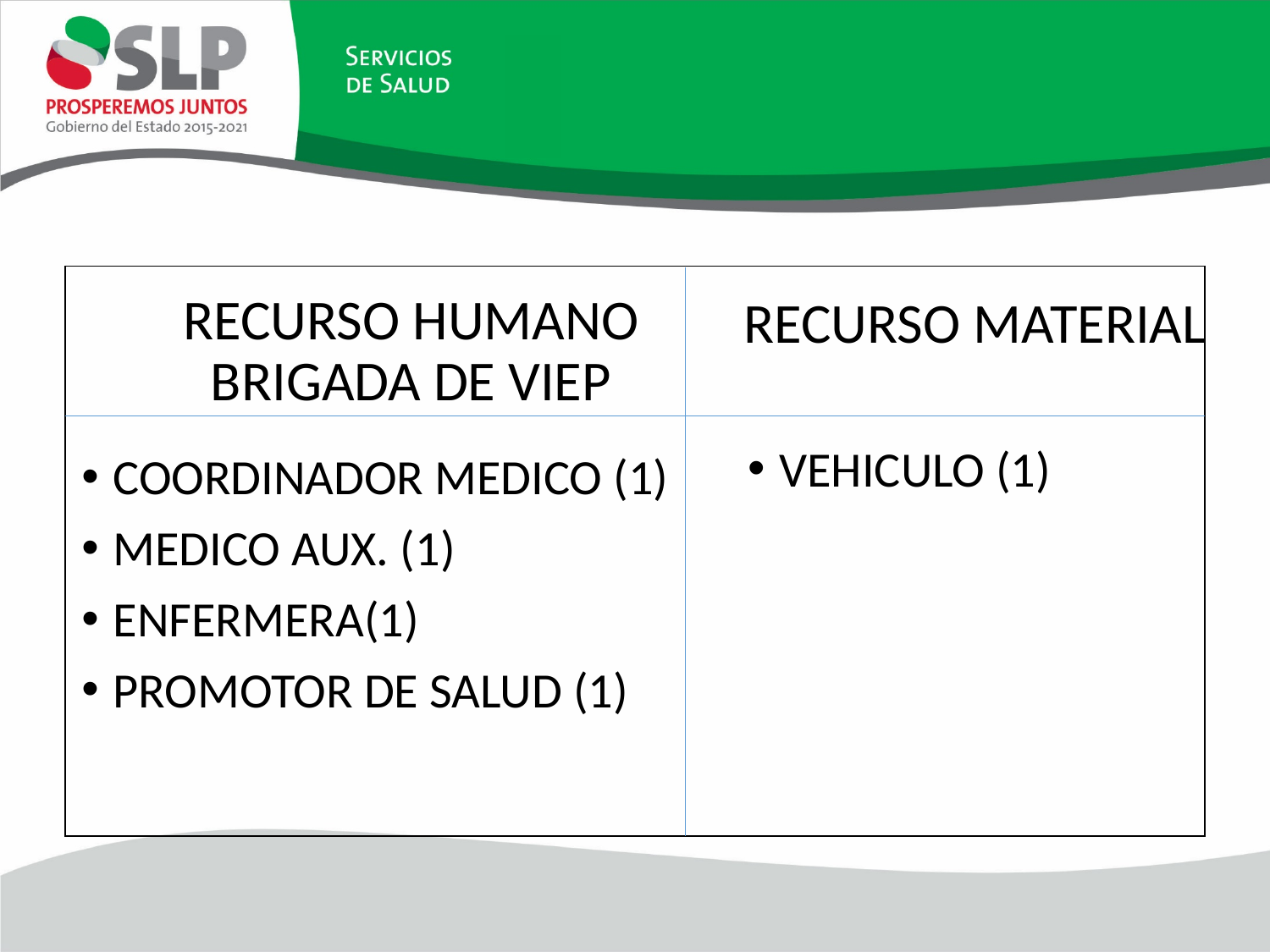

|  |
| --- |
RECURSO HUMANO
BRIGADA DE VIEP
# RECURSO MATERIAL
VEHICULO (1)
COORDINADOR MEDICO (1)
MEDICO AUX. (1)
ENFERMERA(1)
PROMOTOR DE SALUD (1)